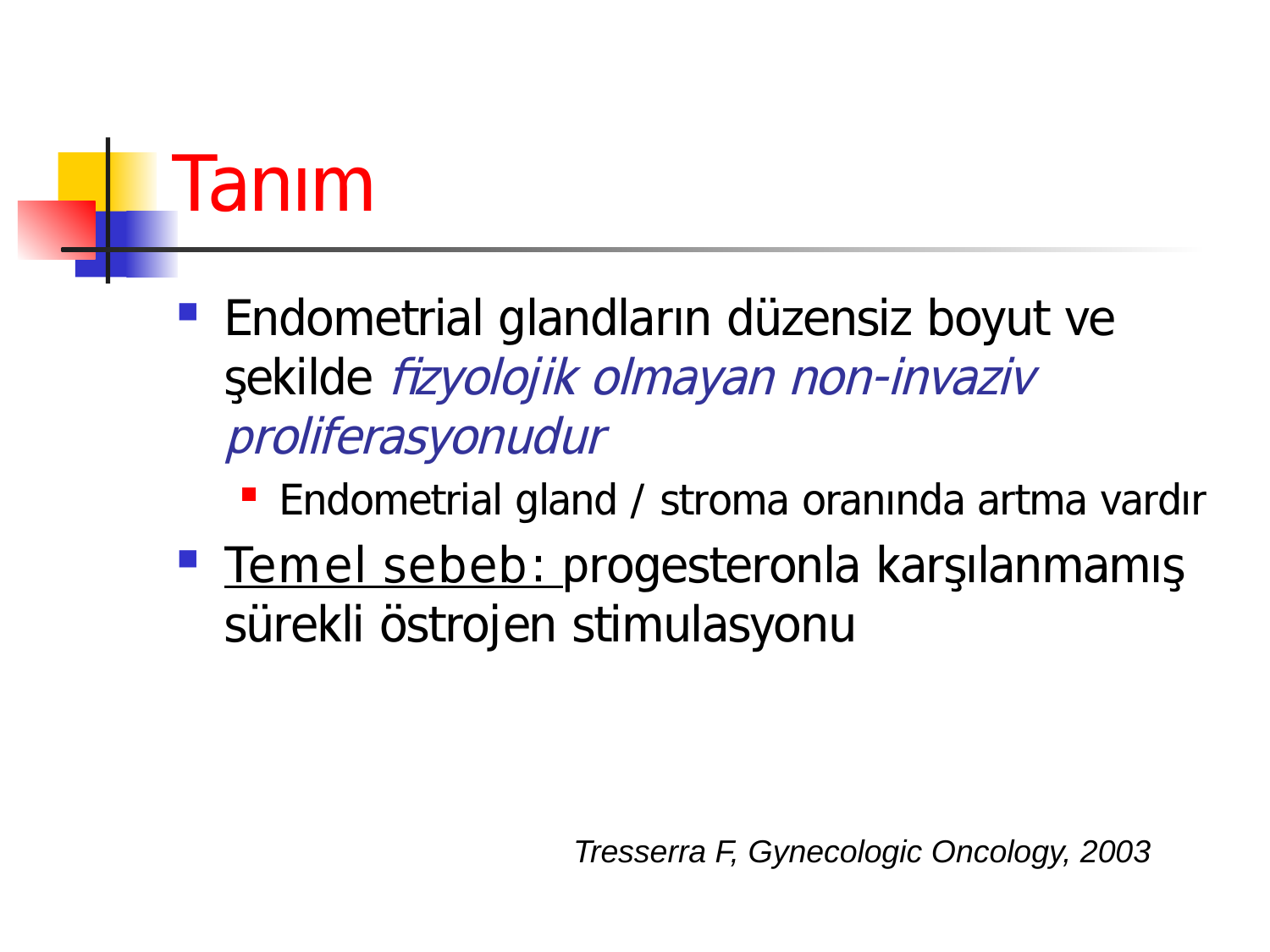

# Tanım
Endometrial glandların düzensiz boyut ve şekilde fizyolojik olmayan non-invaziv proliferasyonudur
Endometrial gland / stroma oranında artma vardır
Temel sebeb: progesteronla karşılanmamış sürekli östrojen stimulasyonu
Tresserra F, Gynecologic Oncology, 2003